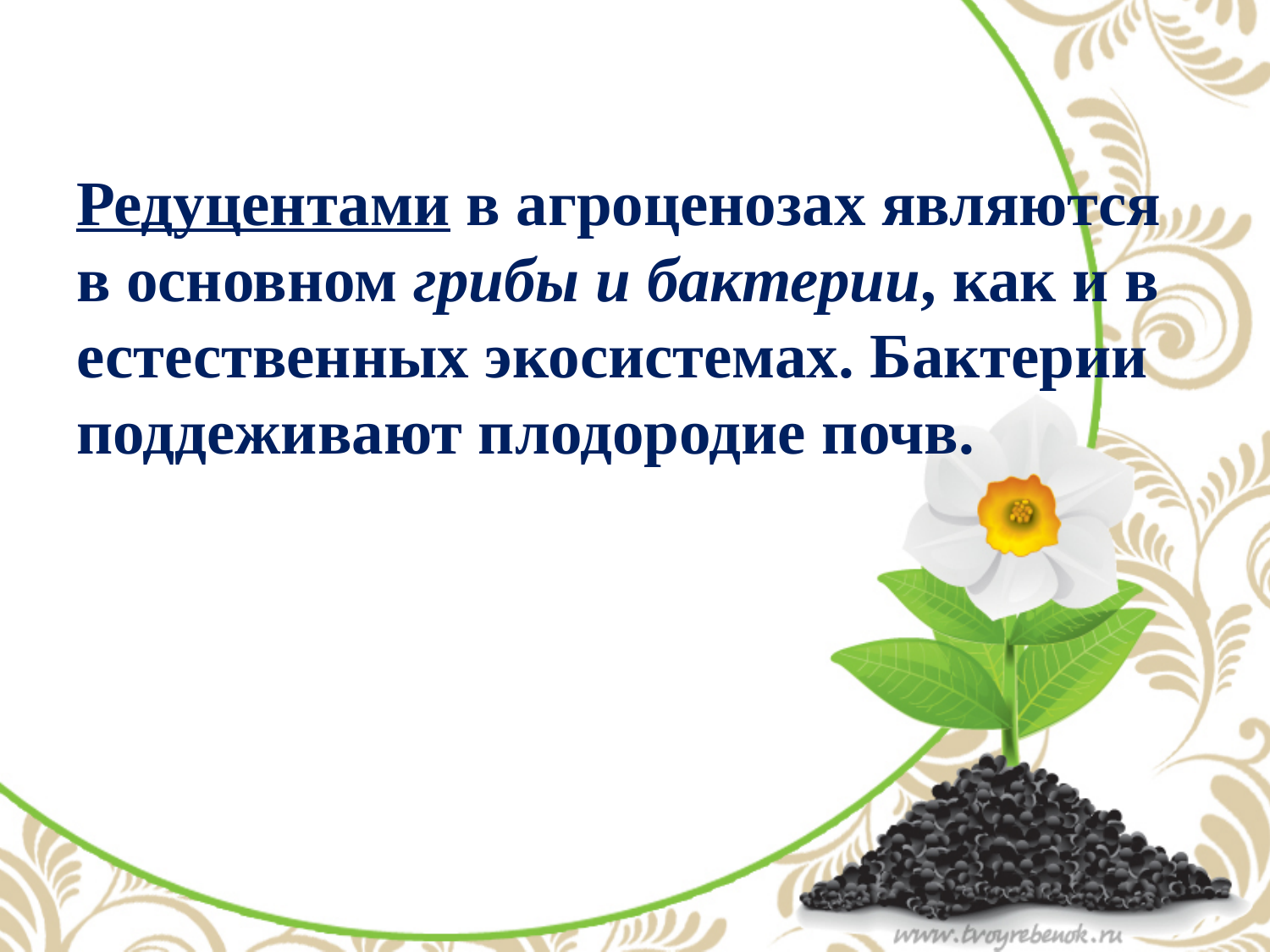

# Редуцентами в агроценозах являются в основном грибы и бактерии, как и в естественных экосистемах. Бактерии поддеживают плодородие почв.